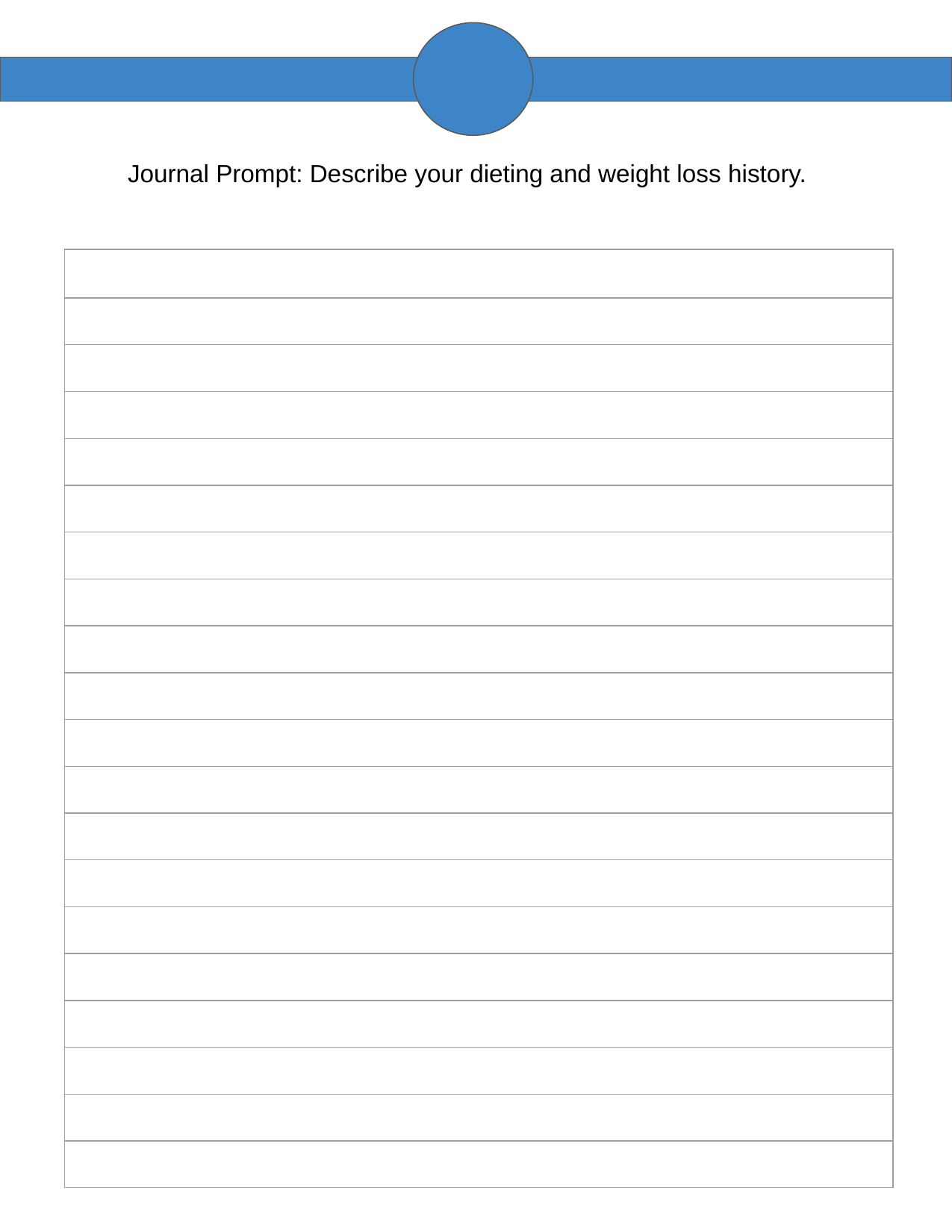

Journal Prompt: Describe your dieting and weight loss history.
|  |
| --- |
|  |
|  |
|  |
|  |
|  |
|  |
|  |
|  |
|  |
|  |
|  |
|  |
|  |
|  |
|  |
|  |
|  |
|  |
|  |